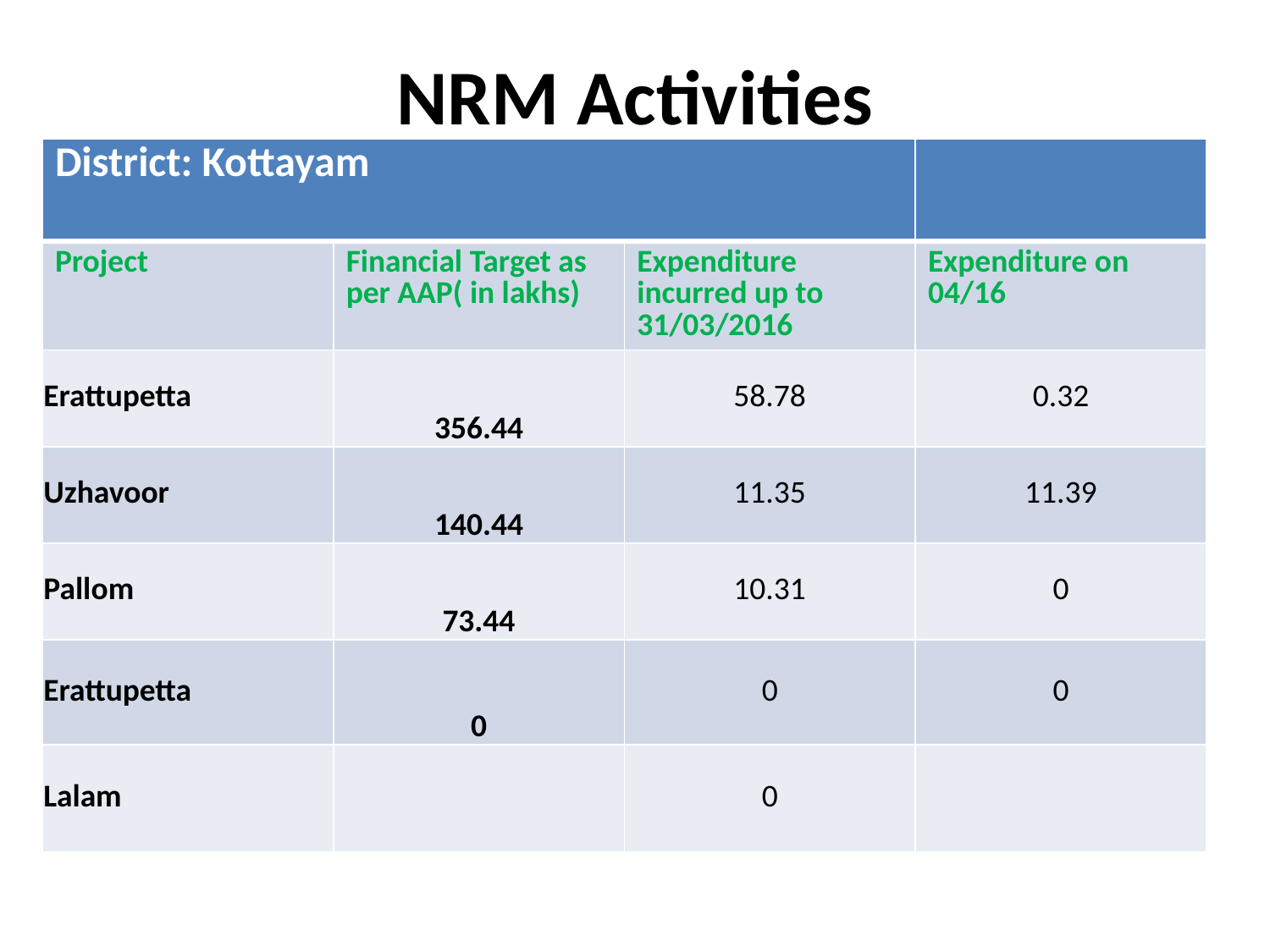

# NRM Activities
| District: Kottayam |  |  |  |
| --- | --- | --- | --- |
| Project | Financial Target as per AAP( in lakhs) | Expenditure incurred up to 31/03/2016 | Expenditure on 04/16 |
| Erattupetta | 356.44 | 58.78 | 0.32 |
| Uzhavoor | 140.44 | 11.35 | 11.39 |
| Pallom | 73.44 | 10.31 | 0 |
| Erattupetta | 0 | 0 | 0 |
| Lalam |  | 0 |  |